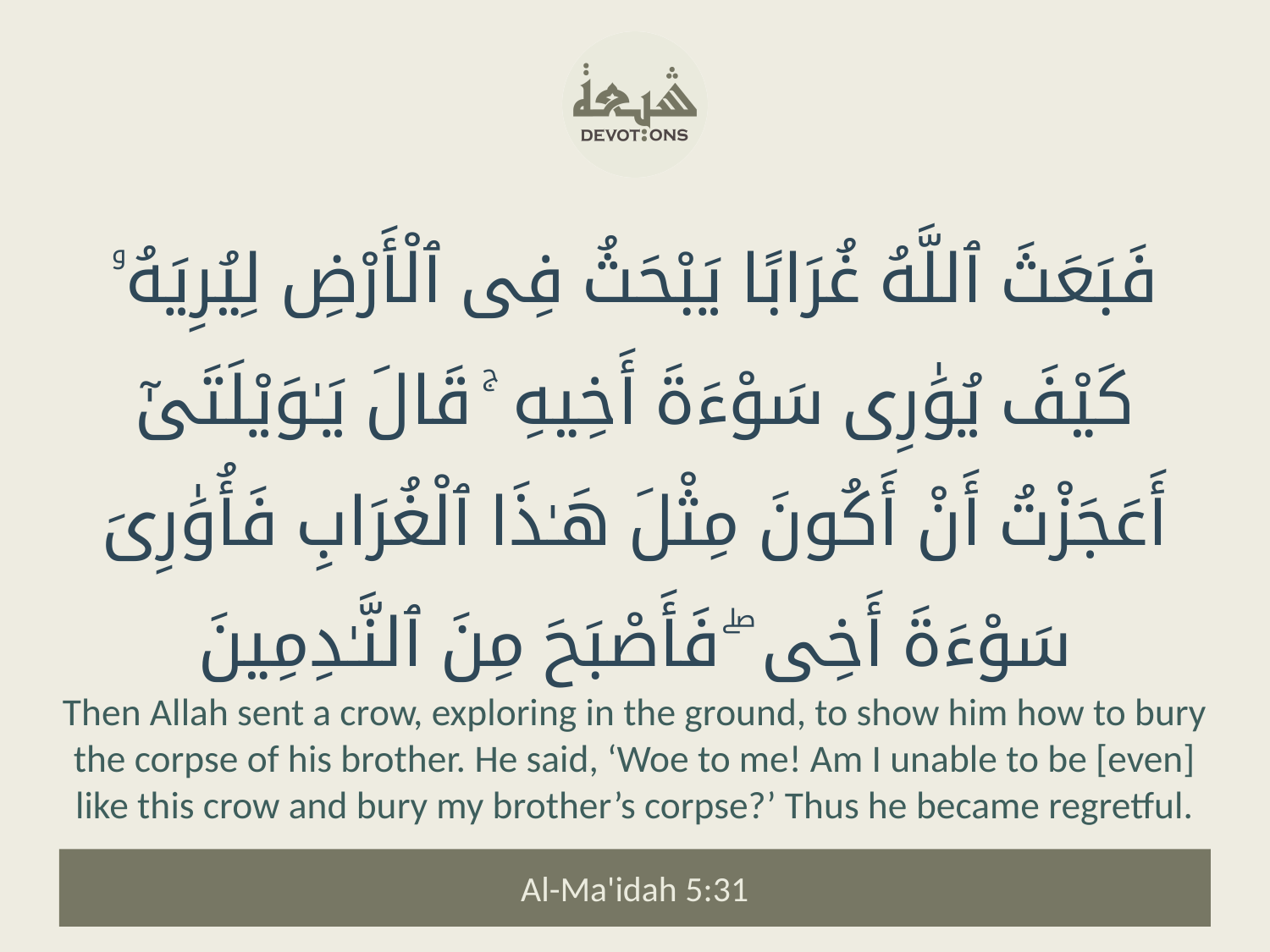

فَبَعَثَ ٱللَّهُ غُرَابًا يَبْحَثُ فِى ٱلْأَرْضِ لِيُرِيَهُۥ كَيْفَ يُوَٰرِى سَوْءَةَ أَخِيهِ ۚ قَالَ يَـٰوَيْلَتَىٰٓ أَعَجَزْتُ أَنْ أَكُونَ مِثْلَ هَـٰذَا ٱلْغُرَابِ فَأُوَٰرِىَ سَوْءَةَ أَخِى ۖ فَأَصْبَحَ مِنَ ٱلنَّـٰدِمِينَ
Then Allah sent a crow, exploring in the ground, to show him how to bury the corpse of his brother. He said, ‘Woe to me! Am I unable to be [even] like this crow and bury my brother’s corpse?’ Thus he became regretful.
Al-Ma'idah 5:31